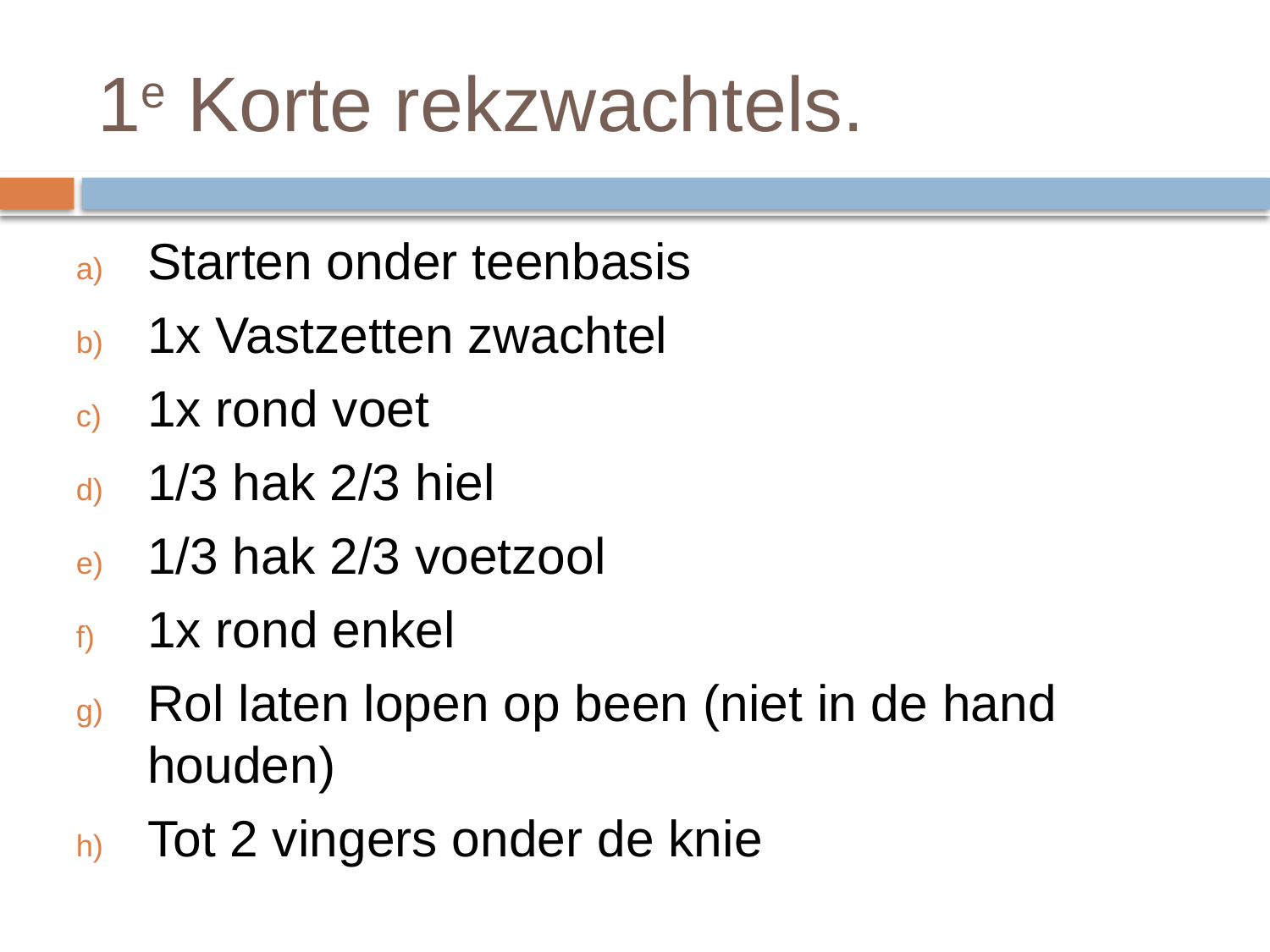

# 1e Korte rekzwachtels.
Starten onder teenbasis
1x Vastzetten zwachtel
1x rond voet
1/3 hak 2/3 hiel
1/3 hak 2/3 voetzool
1x rond enkel
Rol laten lopen op been (niet in de hand houden)
Tot 2 vingers onder de knie